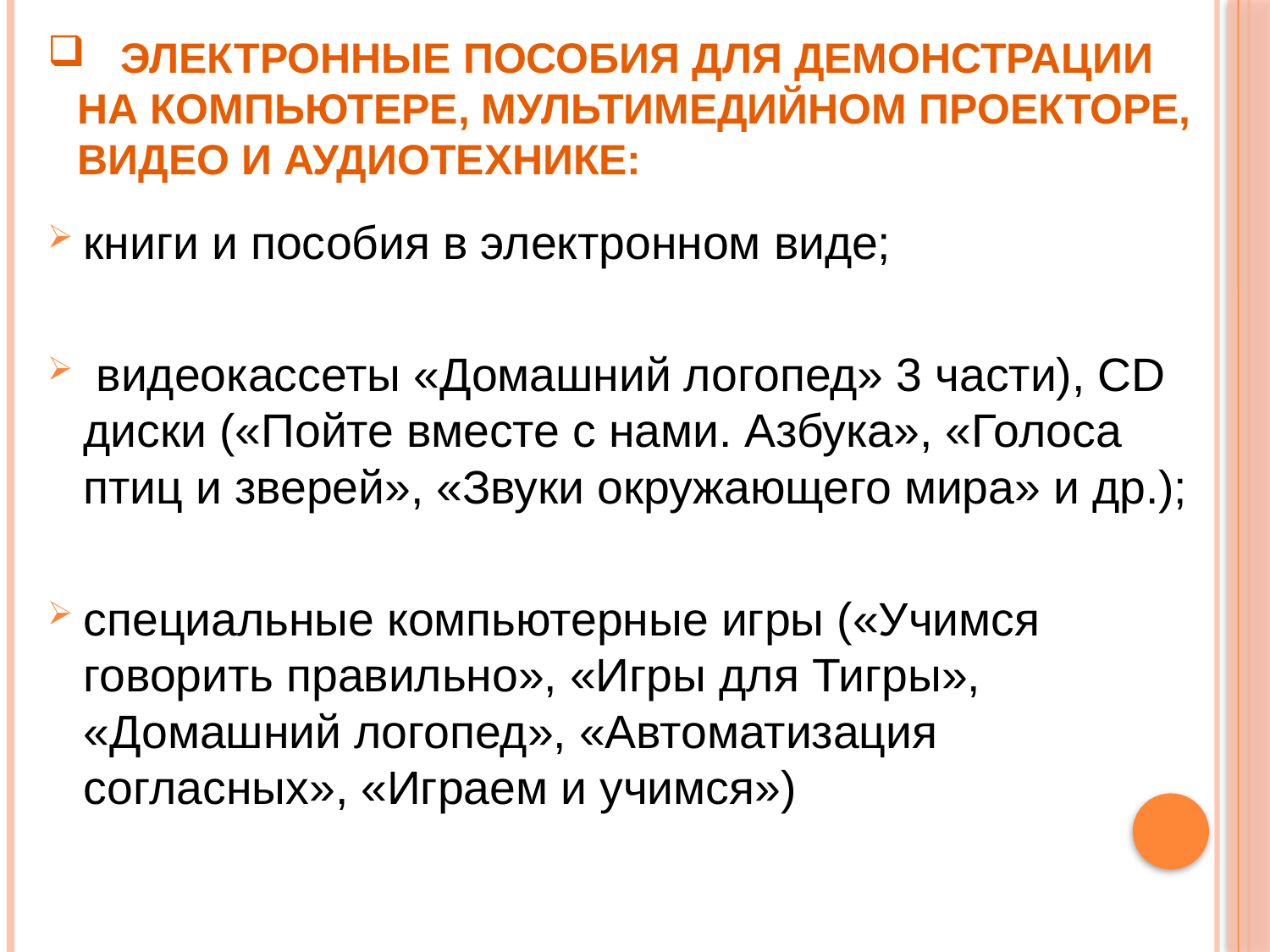

# Электронные пособия для демонстрации на компьютере, мультимедийном проекторе, видео и аудиотехнике:
книги и пособия в электронном виде;

 видеокассеты «Домашний логопед» 3 части), CD диски («Пойте вместе с нами. Азбука», «Голоса птиц и зверей», «Звуки окружающего мира» и др.);

специальные компьютерные игры («Учимся говорить правильно», «Игры для Тигры», «Домашний логопед», «Автоматизация согласных», «Играем и учимся»)